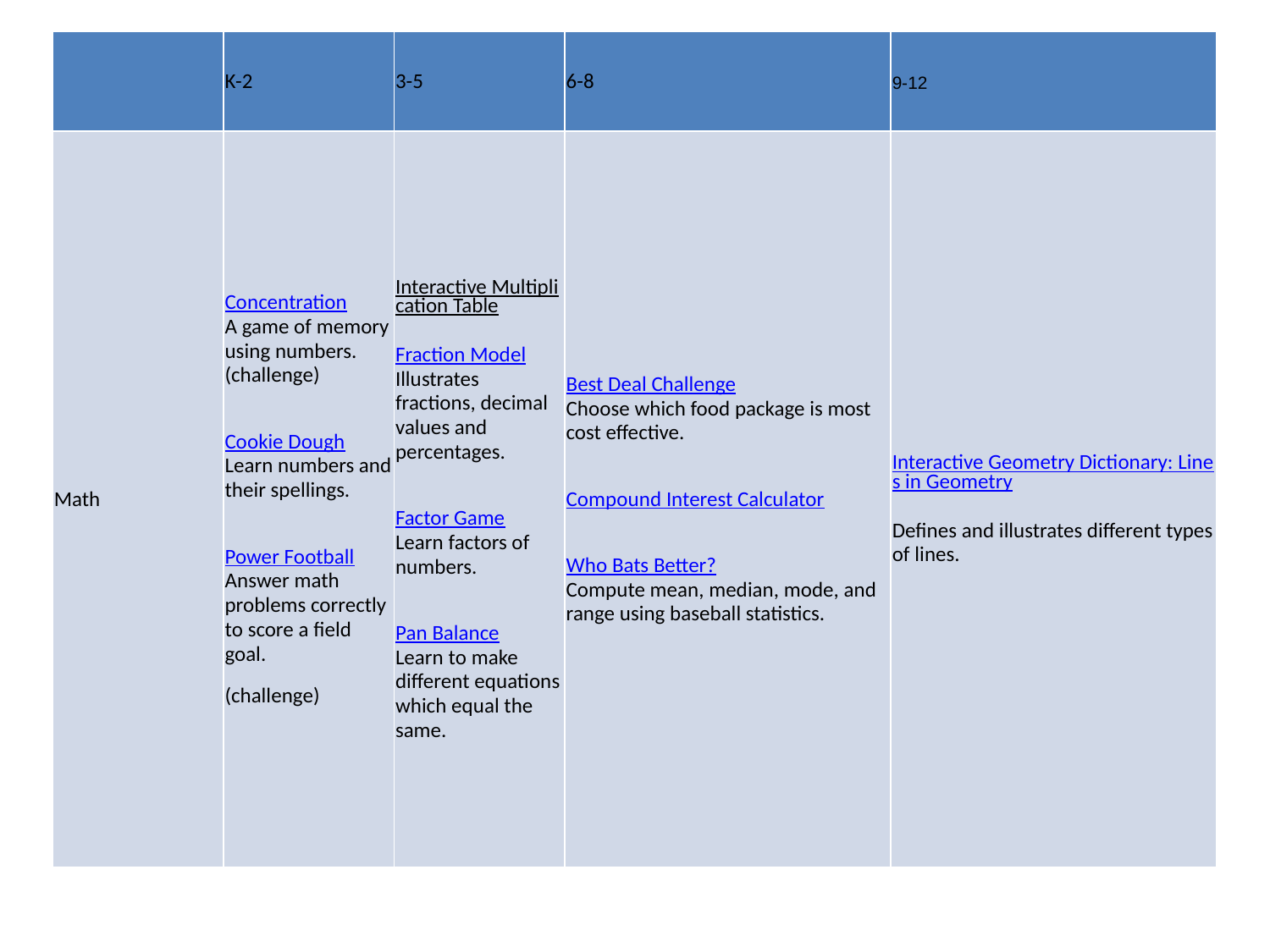

|  | K-2 | 3-5 | 6-8 | 9-12 |
| --- | --- | --- | --- | --- |
| Math | Concentration A game of memory using numbers. (challenge) Cookie Dough Learn numbers and their spellings. Power Football Answer math problems correctly to score a field goal. (challenge) | Interactive Multiplication Table Fraction Model Illustrates fractions, decimal values and percentages. Factor Game Learn factors of numbers. Pan Balance Learn to make different equations which equal the same. | Best Deal Challenge Choose which food package is most cost effective. Compound Interest Calculator Who Bats Better? Compute mean, median, mode, and range using baseball statistics. | Interactive Geometry Dictionary: Lines in Geometry Defines and illustrates different types of lines. |
# Websites promoting differentiation